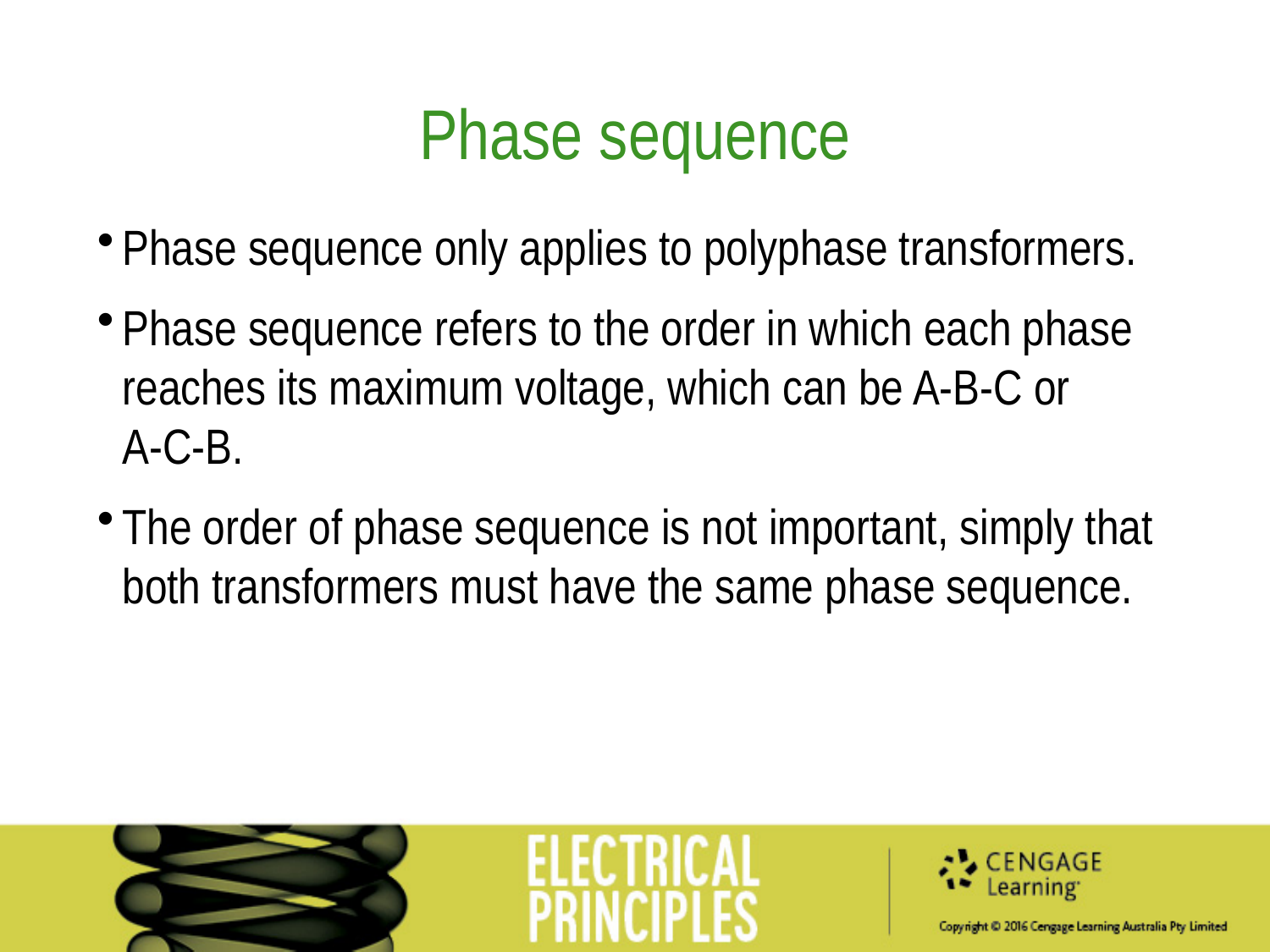

Phase sequence

Phase sequence only applies to polyphase transformers.
Phase sequence refers to the order in which each phase reaches its maximum voltage, which can be A-B-C or
A-C-B.
The order of phase sequence is not important, simply that both transformers must have the same phase sequence.